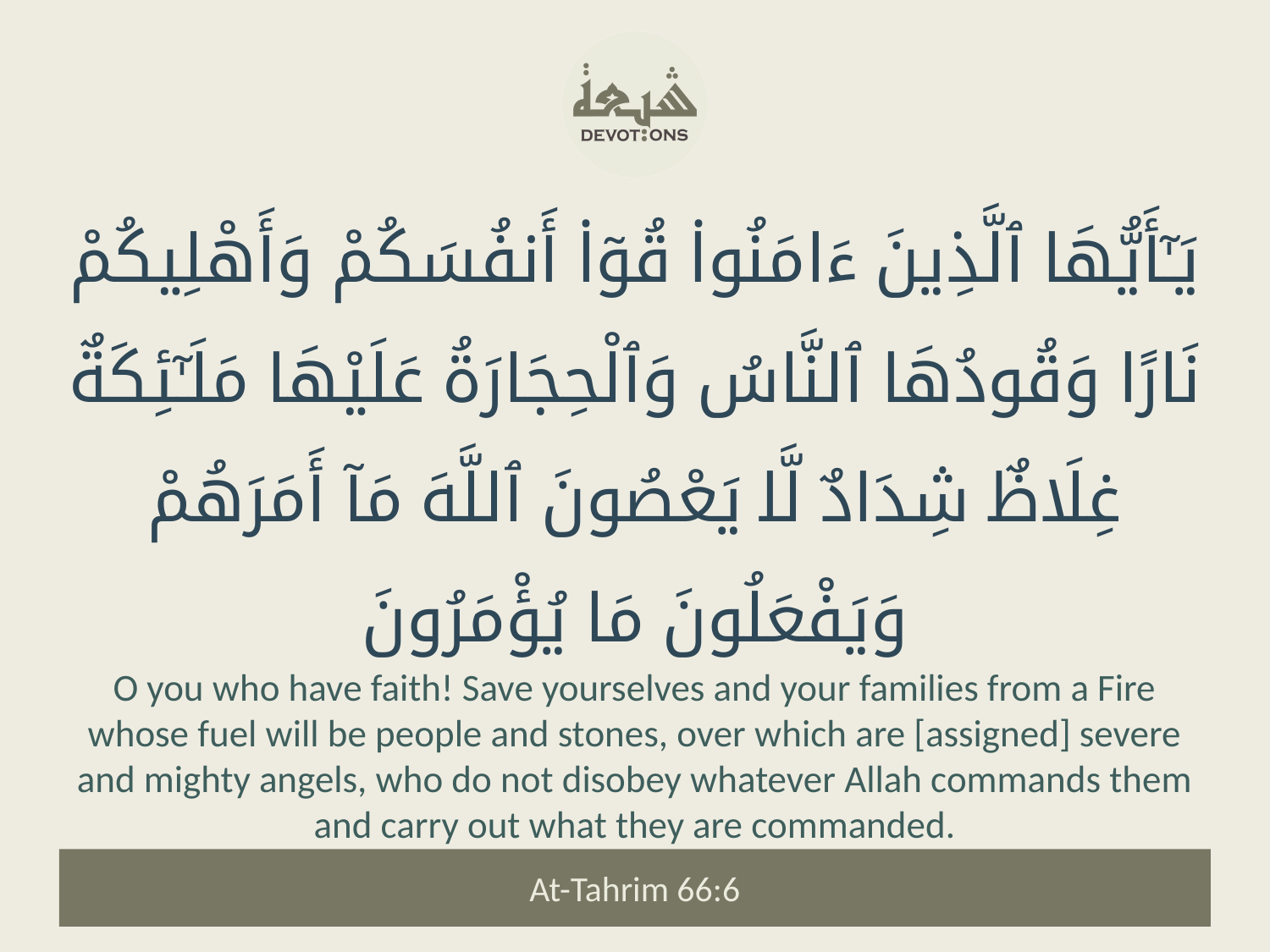

يَـٰٓأَيُّهَا ٱلَّذِينَ ءَامَنُوا۟ قُوٓا۟ أَنفُسَكُمْ وَأَهْلِيكُمْ نَارًا وَقُودُهَا ٱلنَّاسُ وَٱلْحِجَارَةُ عَلَيْهَا مَلَـٰٓئِكَةٌ غِلَاظٌ شِدَادٌ لَّا يَعْصُونَ ٱللَّهَ مَآ أَمَرَهُمْ وَيَفْعَلُونَ مَا يُؤْمَرُونَ
O you who have faith! Save yourselves and your families from a Fire whose fuel will be people and stones, over which are [assigned] severe and mighty angels, who do not disobey whatever Allah commands them and carry out what they are commanded.
At-Tahrim 66:6